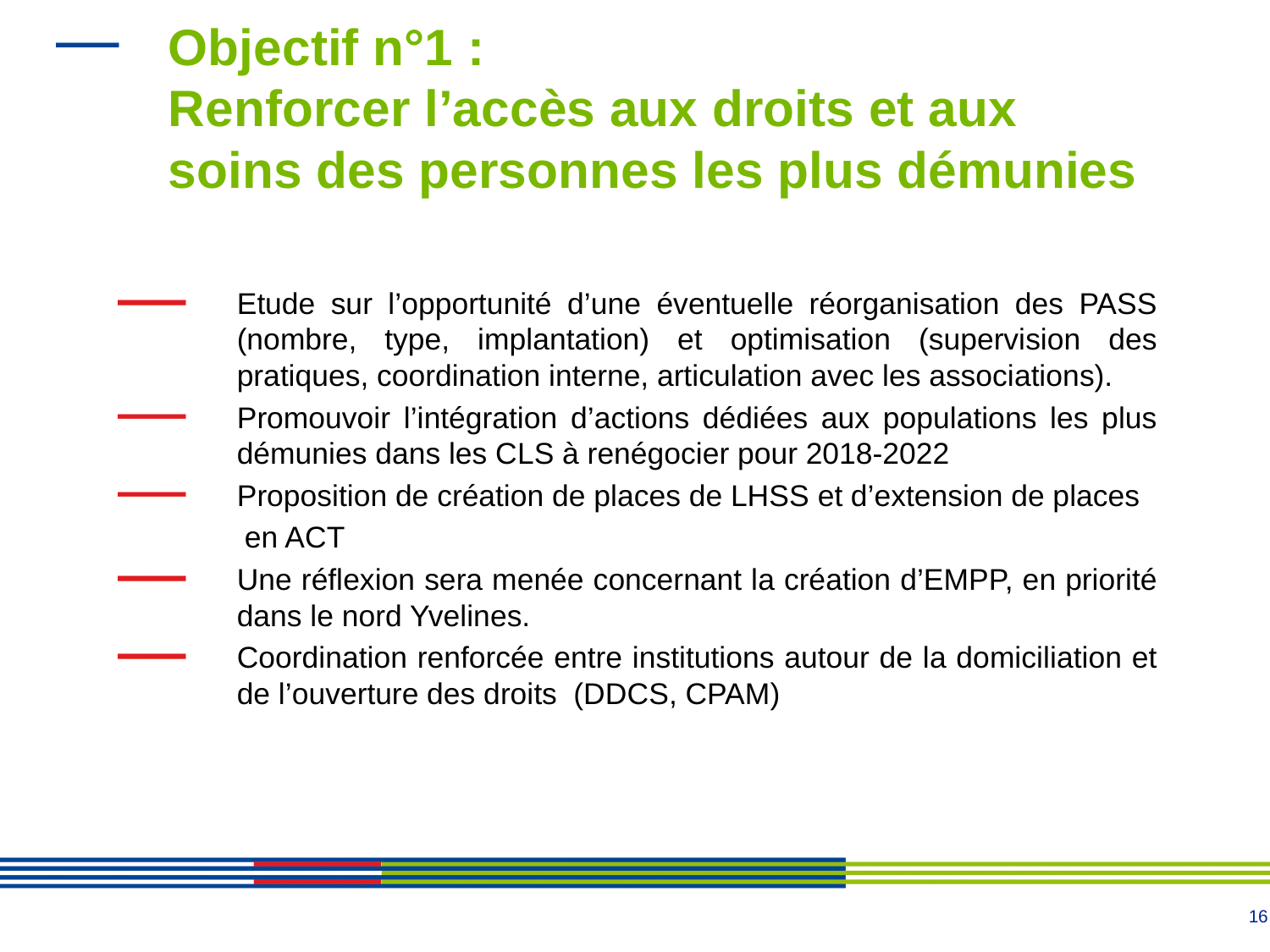

# Objectif n°1 : Renforcer l’accès aux droits et aux soins des personnes les plus démunies

Etude sur l’opportunité d’une éventuelle réorganisation des PASS (nombre, type, implantation) et optimisation (supervision des pratiques, coordination interne, articulation avec les associations).
Promouvoir l’intégration d’actions dédiées aux populations les plus démunies dans les CLS à renégocier pour 2018-2022
Proposition de création de places de LHSS et d’extension de places
	en ACT
Une réflexion sera menée concernant la création d’EMPP, en priorité dans le nord Yvelines.
Coordination renforcée entre institutions autour de la domiciliation et de l’ouverture des droits  (DDCS, CPAM)